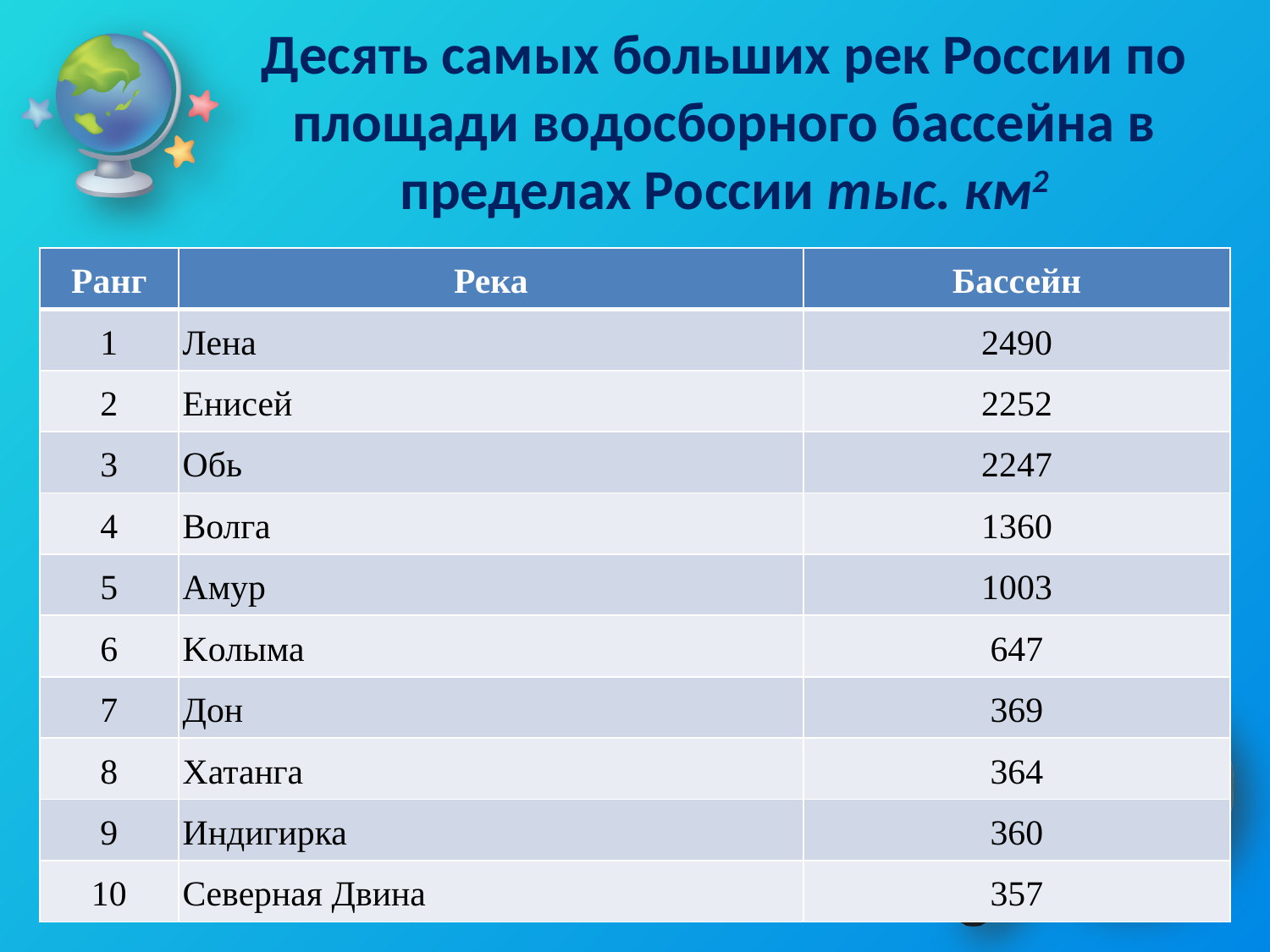

# Десять самых больших рек России по площади водосборного бассейна в пределах России тыс. км2
| Ранг | Река | Бассейн |
| --- | --- | --- |
| 1 | Лена | 2490 |
| 2 | Енисей | 2252 |
| 3 | Обь | 2247 |
| 4 | Волга | 1360 |
| 5 | Амур | 1003 |
| 6 | Kолыма | 647 |
| 7 | Дон | 369 |
| 8 | Хатанга | 364 |
| 9 | Индигирка | 360 |
| 10 | Северная Двина | 357 |